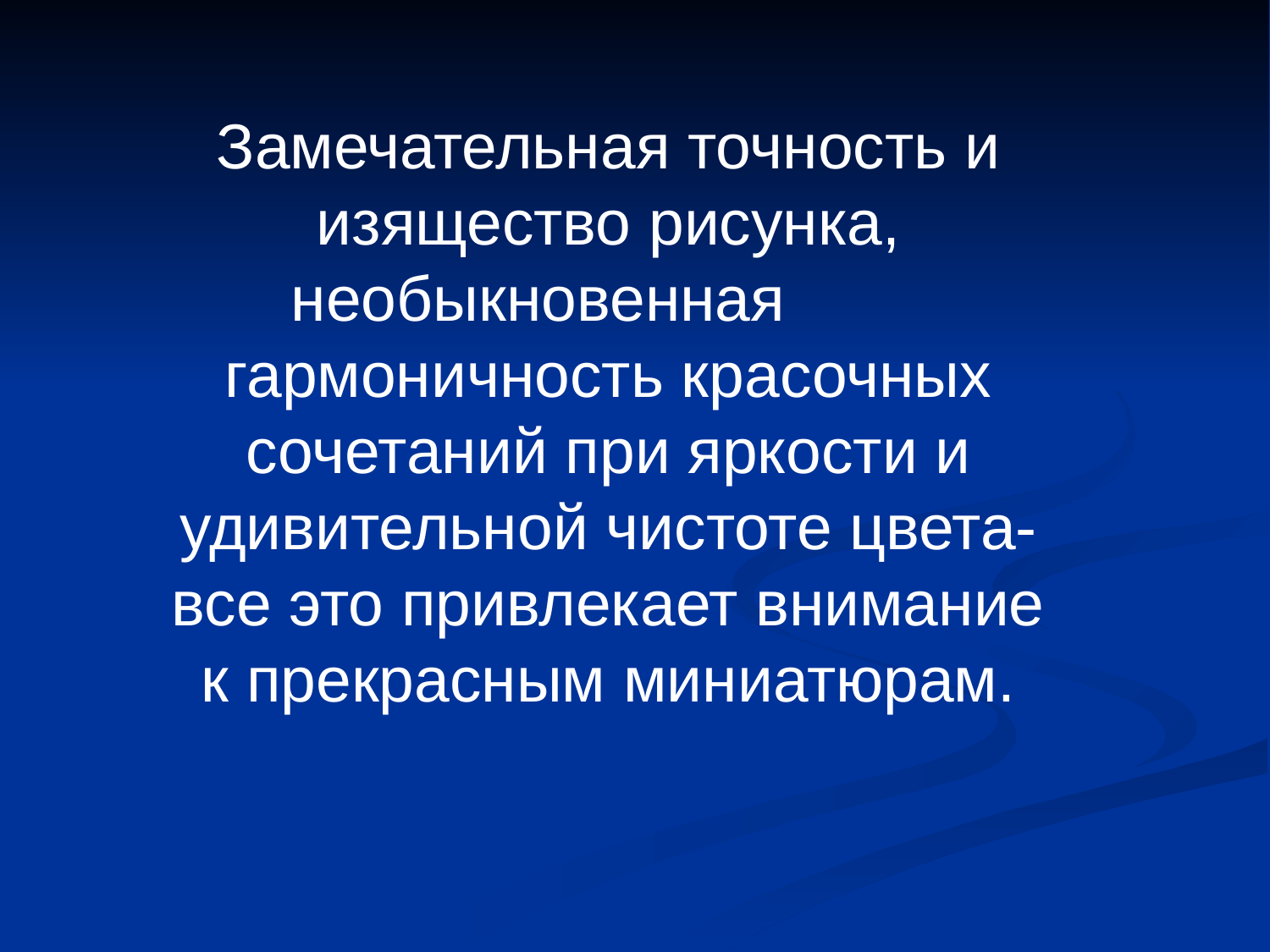

#
Замечательная точность и изящество рисунка, необыкновенная         гармоничность красочных сочетаний при яркости и удивительной чистоте цвета-
 все это привлекает внимание
к прекрасным миниатюрам.